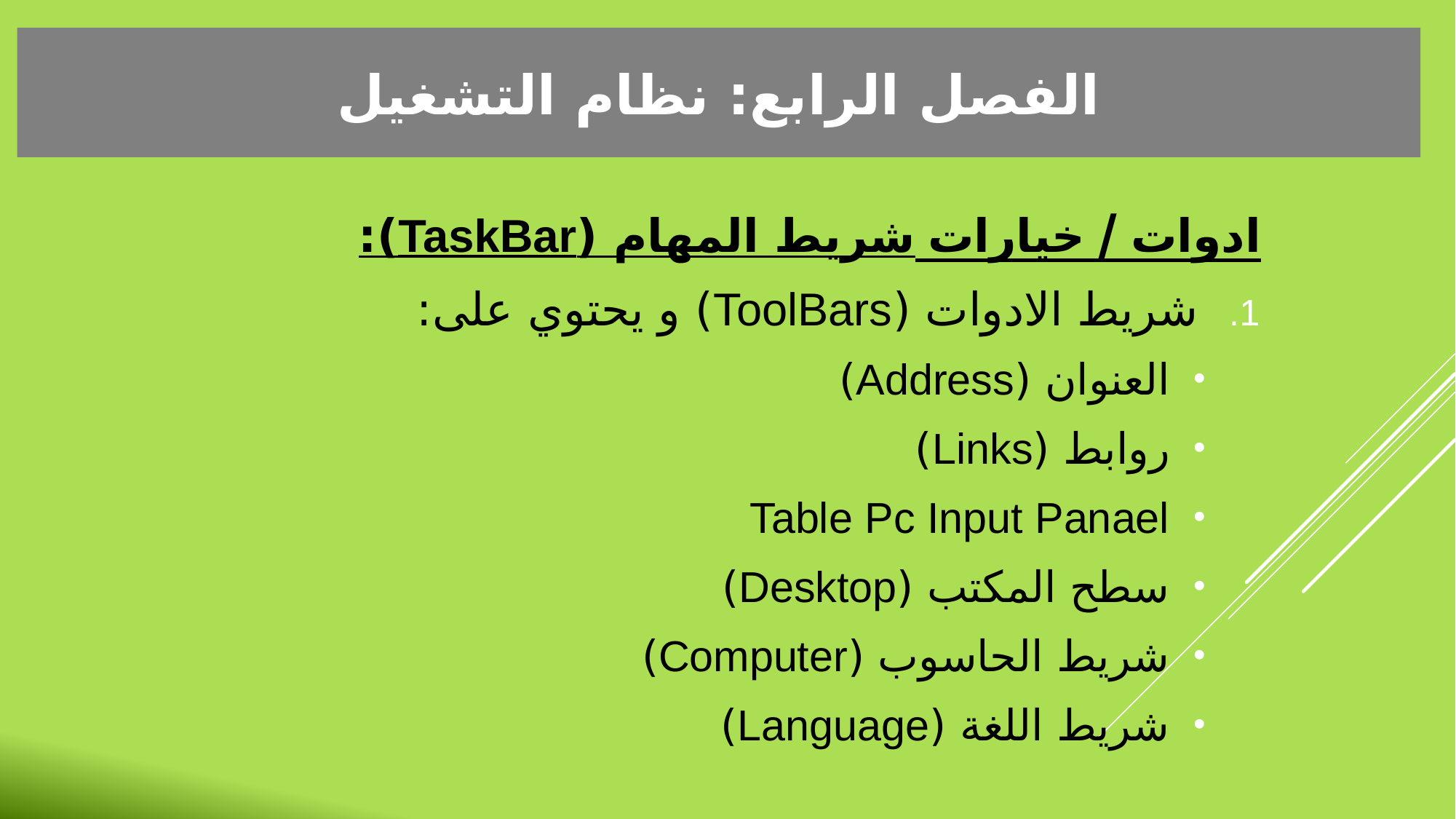

الفصل الرابع: نظام التشغيل
ادوات / خيارات شريط المهام (TaskBar):
شريط الادوات (ToolBars) و يحتوي على:
العنوان (Address)
روابط (Links)
Table Pc Input Panael
سطح المكتب (Desktop)
شريط الحاسوب (Computer)
شريط اللغة (Language)